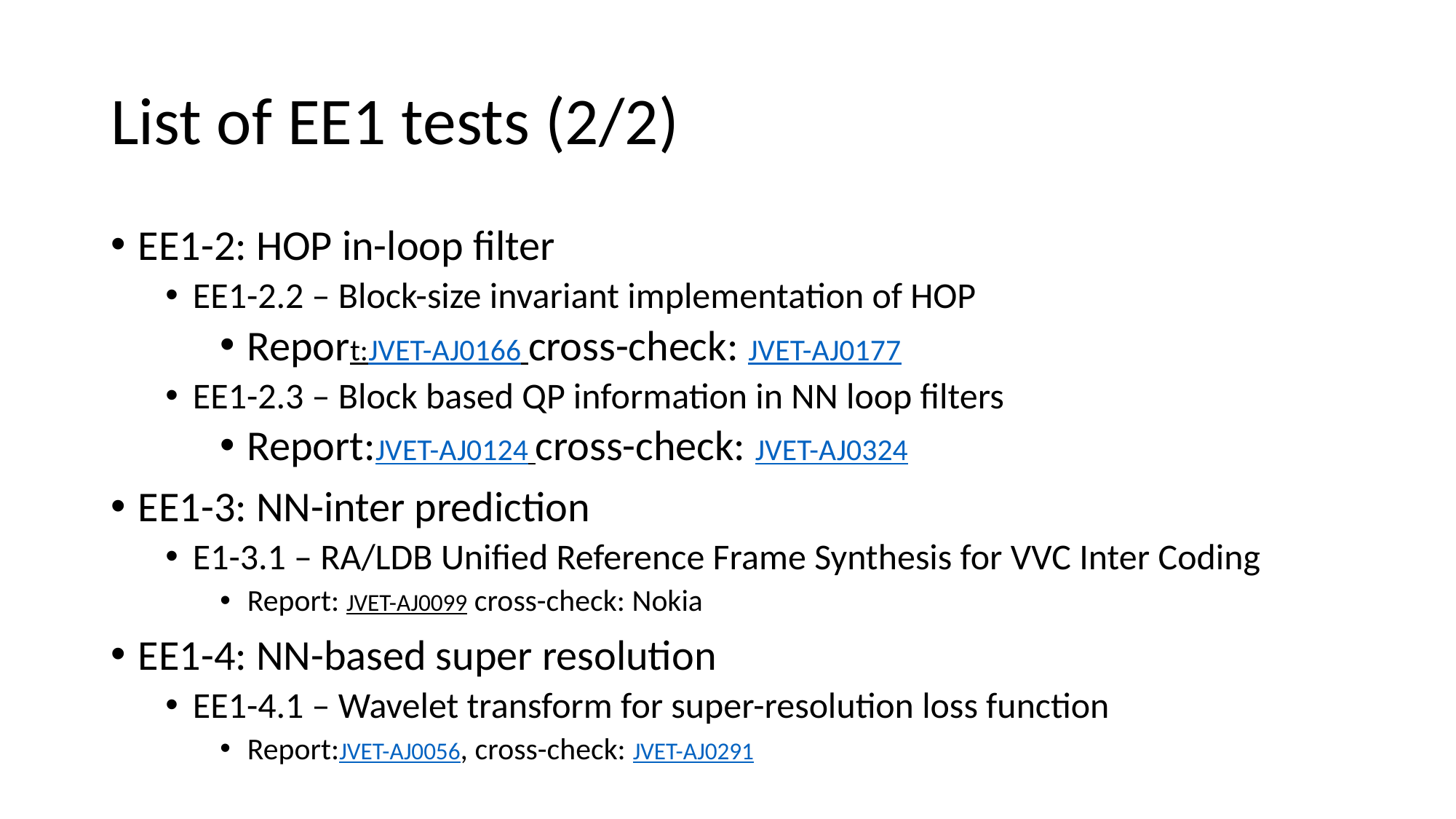

# List of EE1 tests (2/2)
EE1-2: HOP in-loop filter
EE1-2.2 – Block-size invariant implementation of HOP
Report:JVET-AJ0166 cross-check: JVET-AJ0177
EE1-2.3 – Block based QP information in NN loop filters
Report:JVET-AJ0124 cross-check: JVET-AJ0324
EE1-3: NN-inter prediction
E1-3.1 – RA/LDB Unified Reference Frame Synthesis for VVC Inter Coding
Report: JVET-AJ0099 cross-check: Nokia
EE1-4: NN-based super resolution
EE1-4.1 – Wavelet transform for super-resolution loss function
Report:JVET-AJ0056, cross-check: JVET-AJ0291